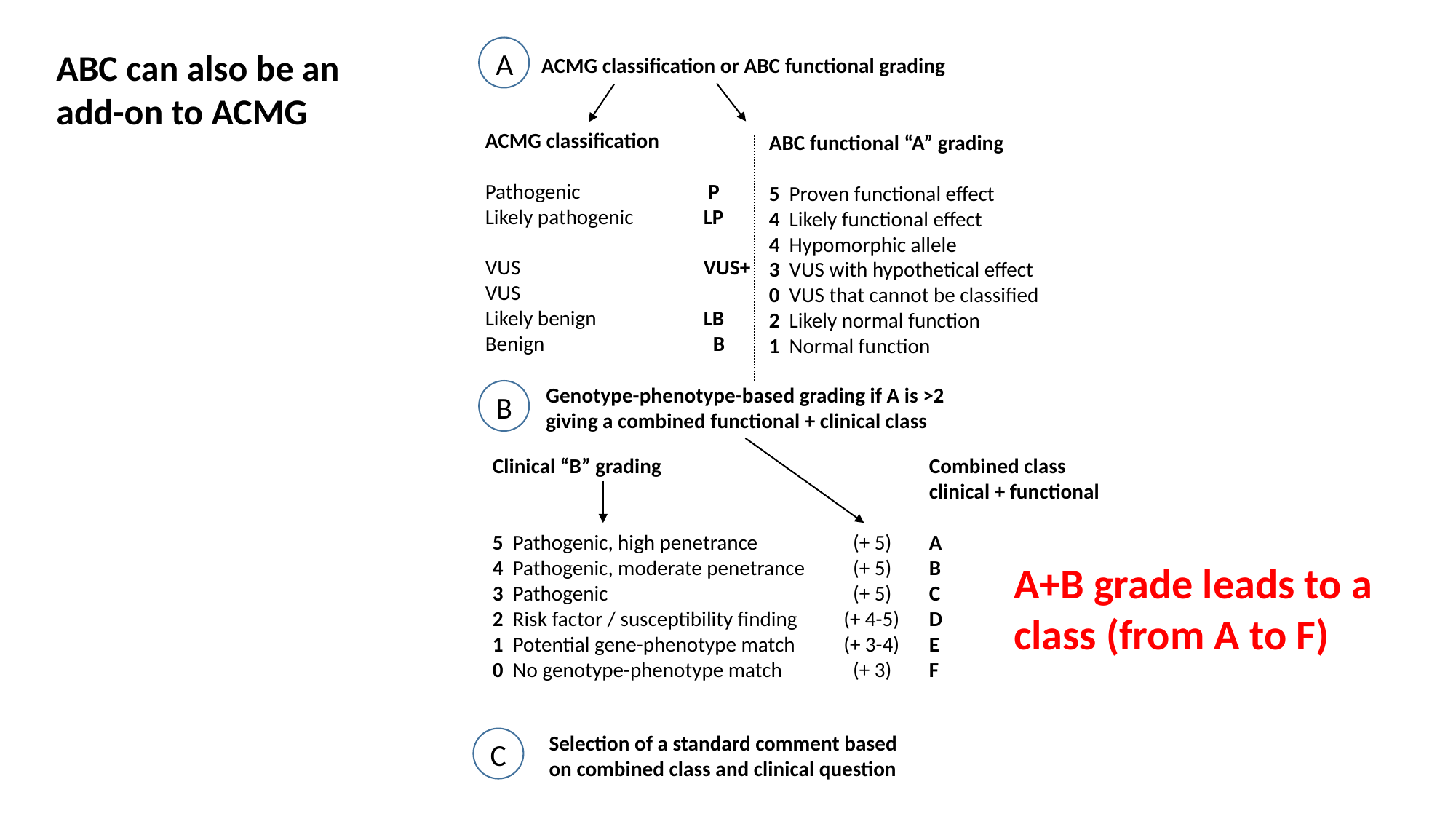

A
ABC can also be an
add-on to ACMG
ACMG classification or ABC functional grading
ACMG classification
Pathogenic		 P
Likely pathogenic	LP
VUS		VUS+
VUS
Likely benign	LB
Benign		  B
ABC functional “A” grading
5  Proven functional effect
4  Likely functional effect
4  Hypomorphic allele
3  VUS with hypothetical effect
0  VUS that cannot be classified
2  Likely normal function
1  Normal function
Genotype-phenotype-based grading if A is >2
giving a combined functional + clinical class

B
Clinical “B” grading			Combined class
				clinical + functional
5  Pathogenic, high penetrance 	       (+ 5) 	A
4  Pathogenic, moderate penetrance 	       (+ 5) 	B
3  Pathogenic 		       (+ 5) 	C
2  Risk factor / susceptibility finding 	     (+ 4-5)	D
1  Potential gene-phenotype match	     (+ 3-4)	E
0  No genotype-phenotype match 	       (+ 3)	F
A+B grade leads to a
class (from A to F)
Selection of a standard comment based
on combined class and clinical question

C